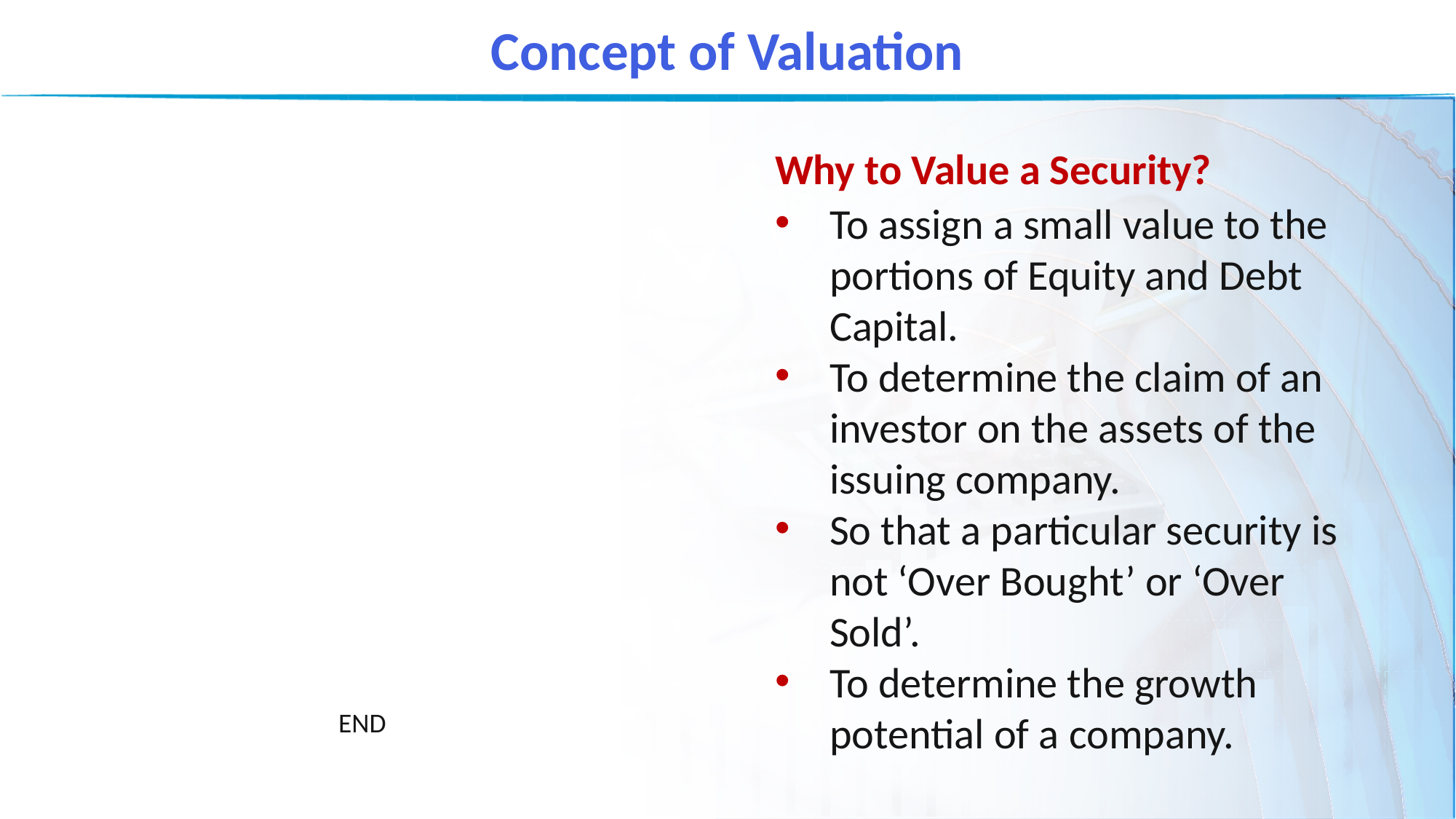

Concept of Valuation
Why to Value a Security?

To assign a small value to the portions of Equity and Debt Capital.
To determine the claim of an investor on the assets of the issuing company.
So that a particular security is not ‘Over Bought’ or ‘Over Sold’.
To determine the growth potential of a company.

END